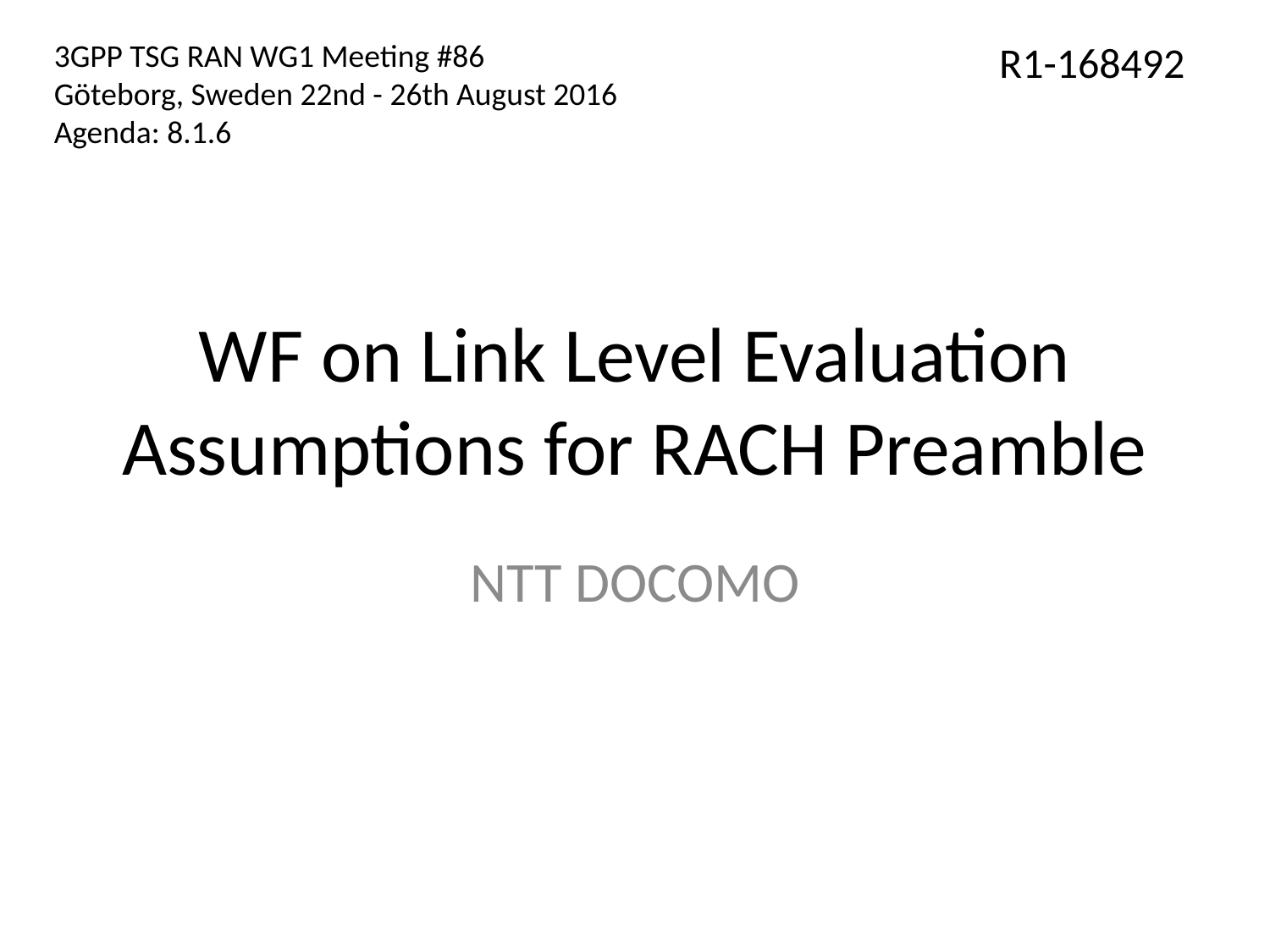

3GPP TSG RAN WG1 Meeting #86
Göteborg, Sweden 22nd - 26th August 2016
Agenda: 8.1.6
R1-168492
# WF on Link Level Evaluation Assumptions for RACH Preamble
NTT DOCOMO